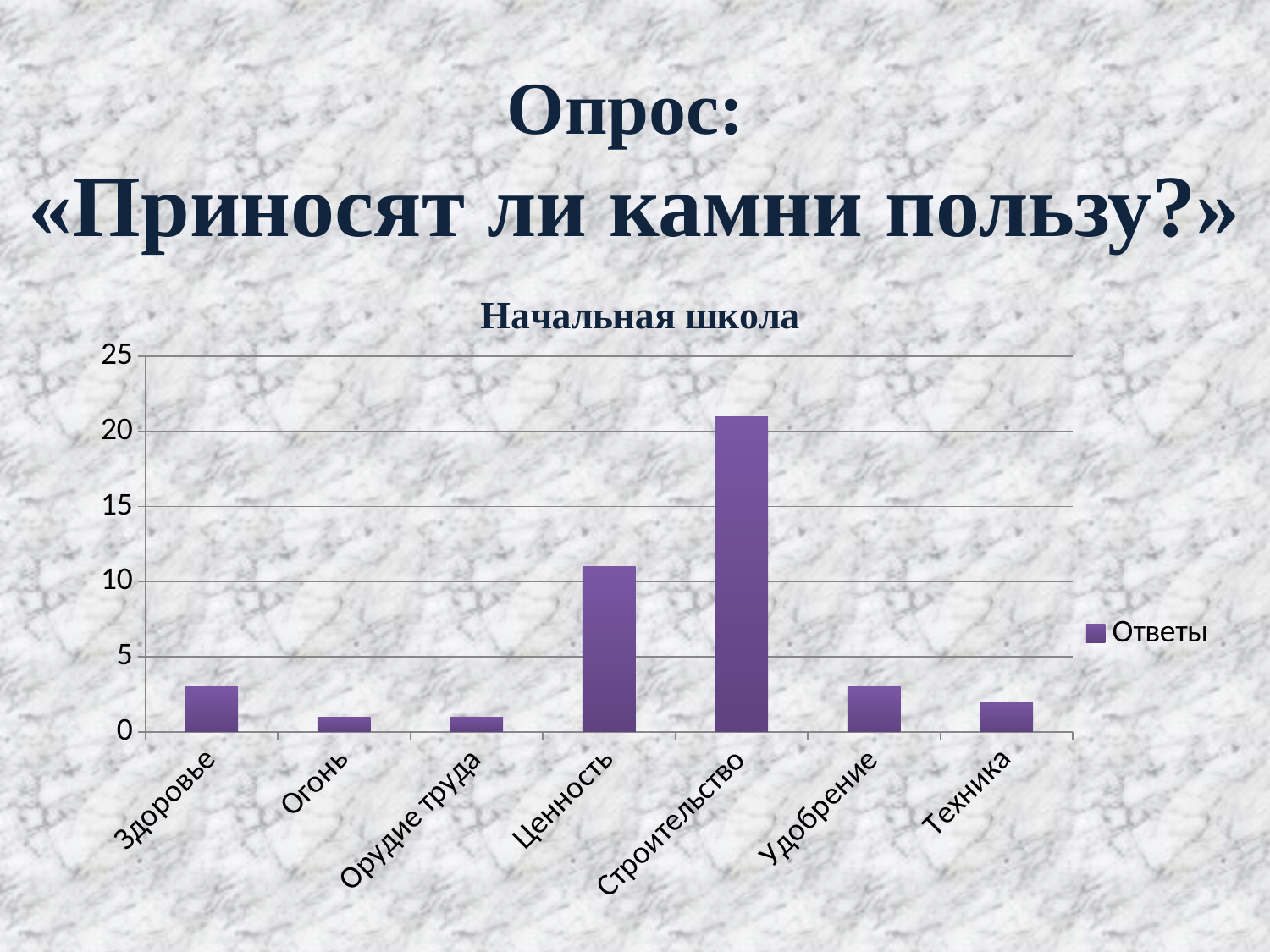

# Опрос: «Приносят ли камни пользу?»

### Chart: Начальная школа

| Category | Ответы  |
|---|---|
| Здоровье | 3.0 |
| Огонь | 1.0 |
| Орудие труда | 1.0 |
| Ценность | 11.0 |
| Строительство | 21.0 |
| Удобрение | 3.0 |
| Техника | 2.0 |